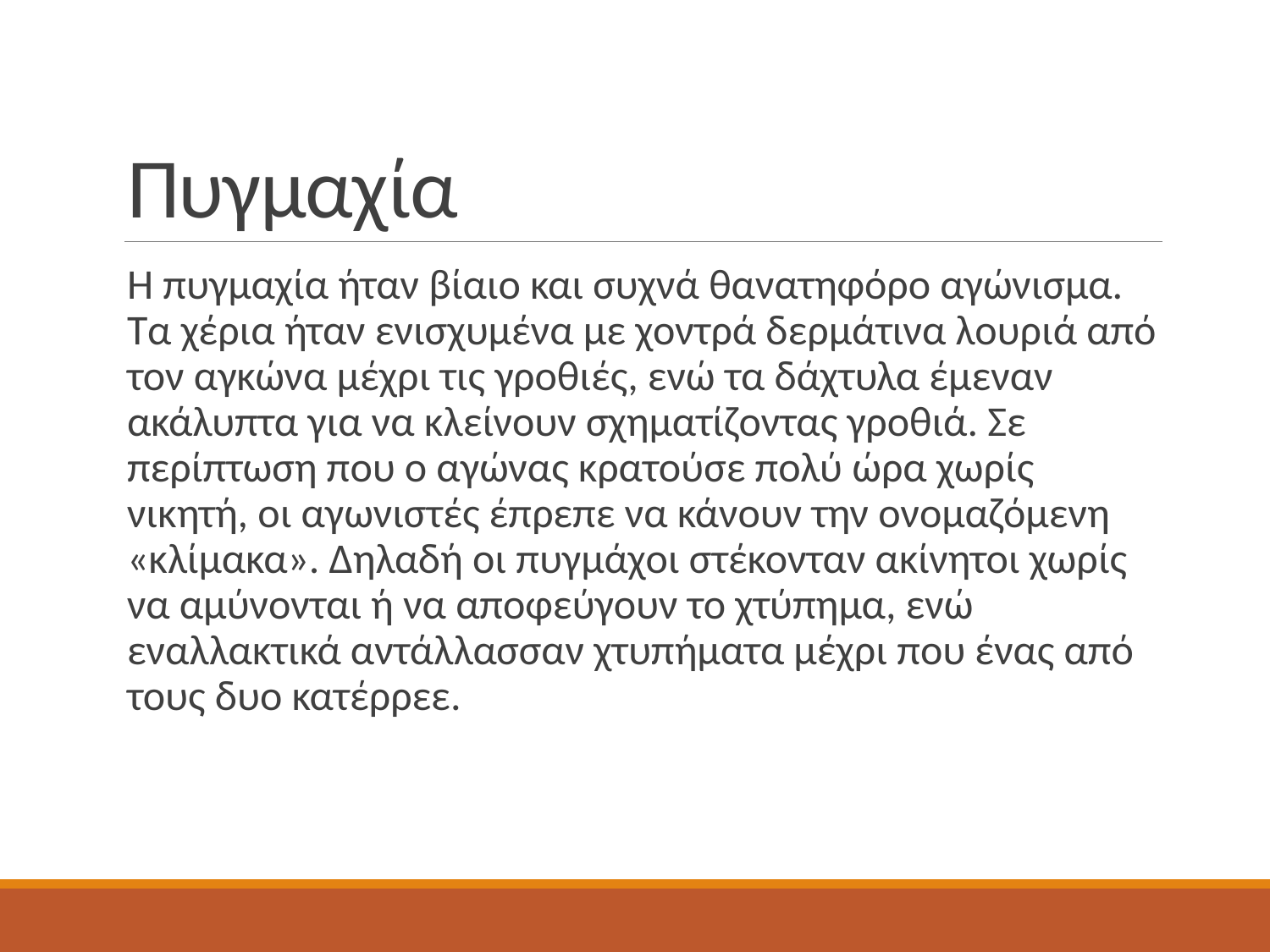

# Πυγμαχία
Η πυγμαχία ήταν βίαιο και συχνά θανατηφόρο αγώνισμα. Τα χέρια ήταν ενισχυμένα με χοντρά δερμάτινα λουριά από τον αγκώνα μέχρι τις γροθιές, ενώ τα δάχτυλα έμεναν ακάλυπτα για να κλείνουν σχηματίζοντας γροθιά. Σε περίπτωση που ο αγώνας κρατούσε πολύ ώρα χωρίς νικητή, οι αγωνιστές έπρεπε να κάνουν την ονομαζόμενη «κλίμακα». Δηλαδή οι πυγμάχοι στέκονταν ακίνητοι χωρίς να αμύνονται ή να αποφεύγουν το χτύπημα, ενώ εναλλακτικά αντάλλασσαν χτυπήματα μέχρι που ένας από τους δυο κατέρρεε.